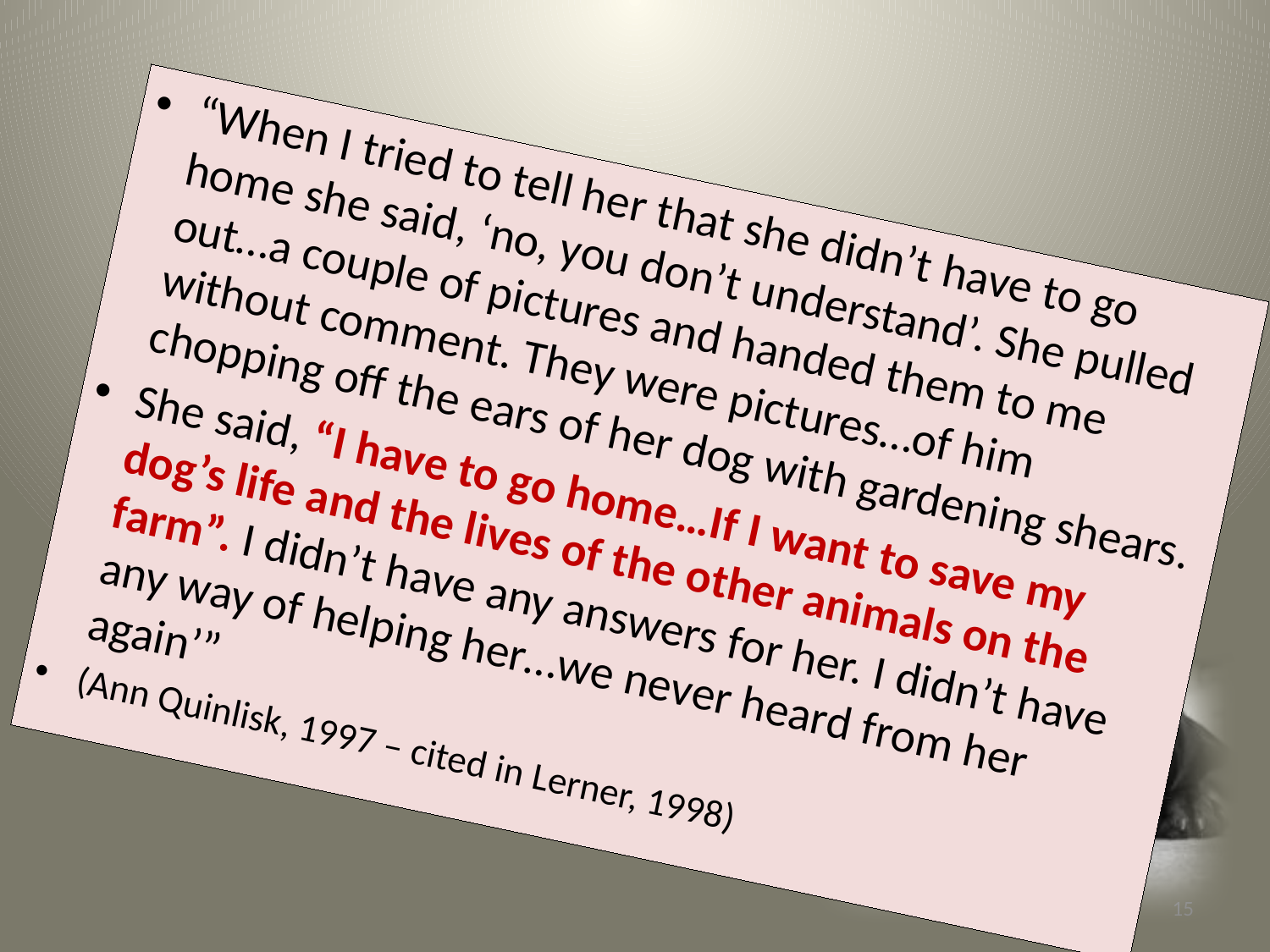

“When I tried to tell her that she didn’t have to go home she said, ‘no, you don’t understand’. She pulled out…a couple of pictures and handed them to me without comment. They were pictures…of him chopping off the ears of her dog with gardening shears.
She said, “I have to go home…If I want to save my dog’s life and the lives of the other animals on the farm”. I didn’t have any answers for her. I didn’t have any way of helping her…we never heard from her again’”
(Ann Quinlisk, 1997 – cited in Lerner, 1998)
15